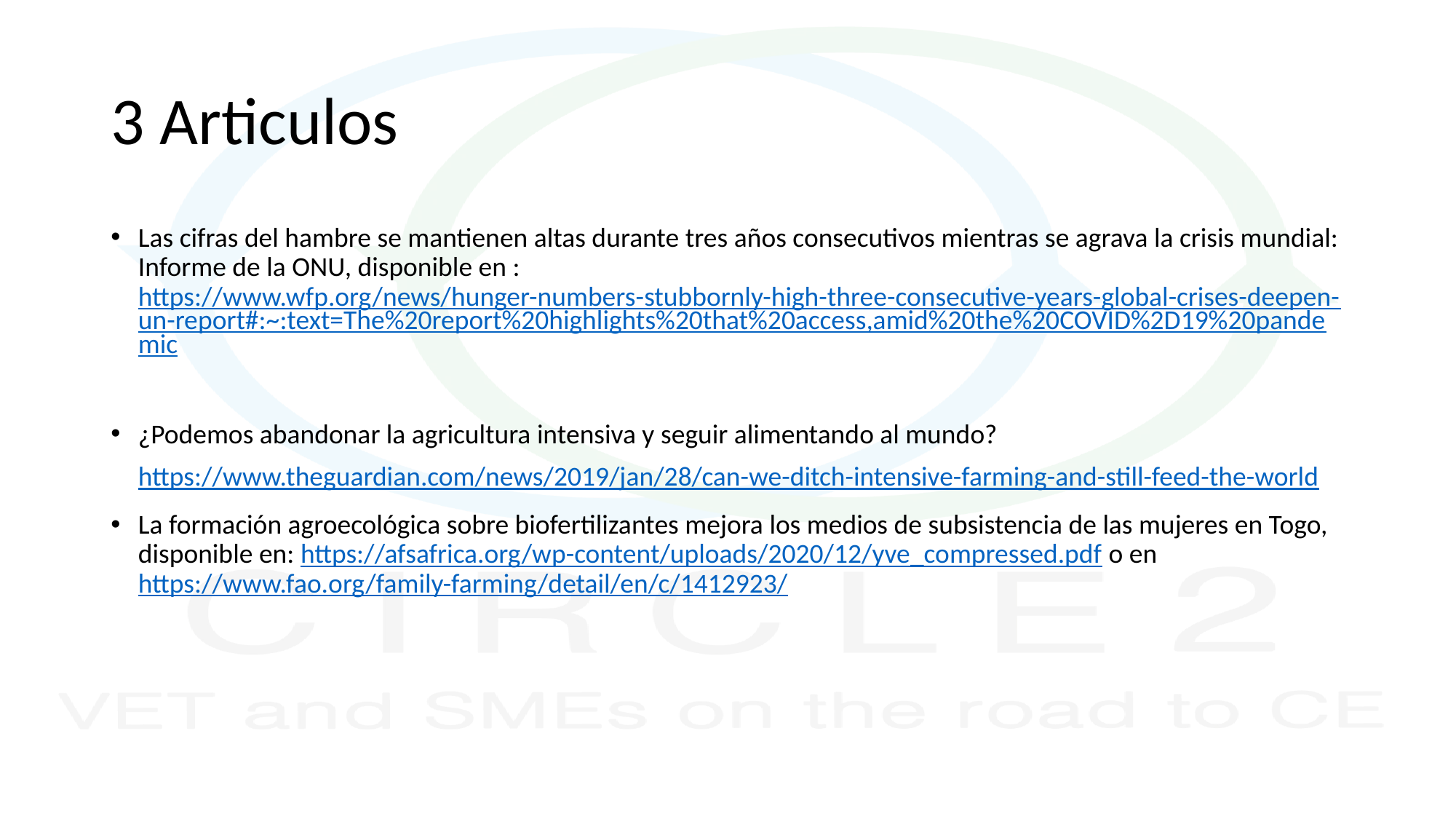

# 3 Articulos
Las cifras del hambre se mantienen altas durante tres años consecutivos mientras se agrava la crisis mundial: Informe de la ONU, disponible en : https://www.wfp.org/news/hunger-numbers-stubbornly-high-three-consecutive-years-global-crises-deepen-un-report#:~:text=The%20report%20highlights%20that%20access,amid%20the%20COVID%2D19%20pandemic
¿Podemos abandonar la agricultura intensiva y seguir alimentando al mundo? https://www.theguardian.com/news/2019/jan/28/can-we-ditch-intensive-farming-and-still-feed-the-world
La formación agroecológica sobre biofertilizantes mejora los medios de subsistencia de las mujeres en Togo, disponible en: https://afsafrica.org/wp-content/uploads/2020/12/yve_compressed.pdf o en https://www.fao.org/family-farming/detail/en/c/1412923/